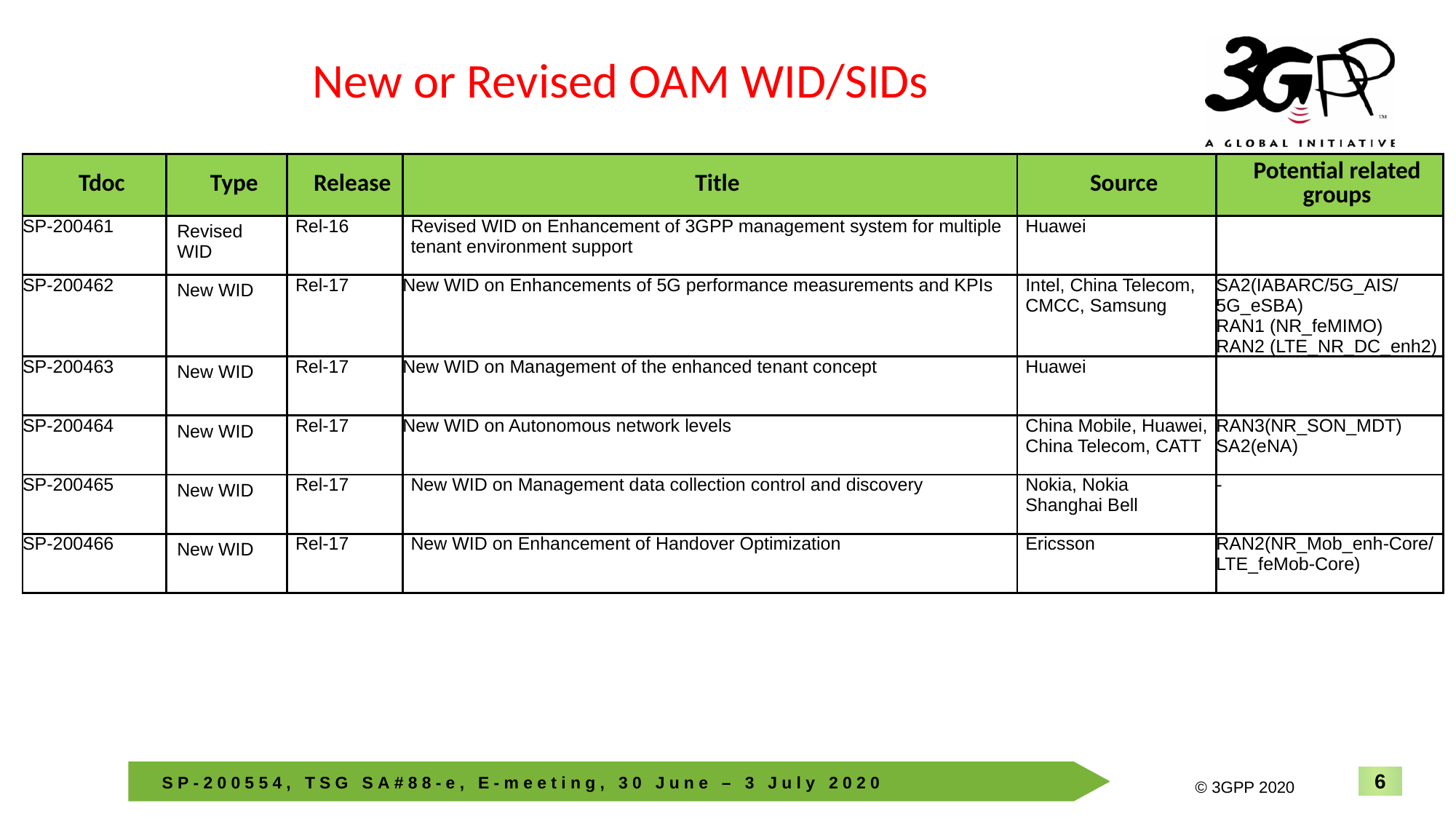

New or Revised OAM WID/SIDs
| Tdoc | Type | Release | Title | Source | Potential related groups |
| --- | --- | --- | --- | --- | --- |
| SP-200461 | Revised WID | Rel-16 | Revised WID on Enhancement of 3GPP management system for multiple tenant environment support | Huawei |  |
| SP-200462 | New WID | Rel-17 | New WID on Enhancements of 5G performance measurements and KPIs | Intel, China Telecom, CMCC, Samsung | SA2(IABARC/5G\_AIS/5G\_eSBA) RAN1 (NR\_feMIMO) RAN2 (LTE\_NR\_DC\_enh2) |
| SP-200463 | New WID | Rel-17 | New WID on Management of the enhanced tenant concept | Huawei |  |
| SP-200464 | New WID | Rel-17 | New WID on Autonomous network levels | China Mobile, Huawei, China Telecom, CATT | RAN3(NR\_SON\_MDT) SA2(eNA) |
| SP-200465 | New WID | Rel-17 | New WID on Management data collection control and discovery | Nokia, Nokia Shanghai Bell | - |
| SP-200466 | New WID | Rel-17 | New WID on Enhancement of Handover Optimization | Ericsson | RAN2(NR\_Mob\_enh-Core/LTE\_feMob-Core) |